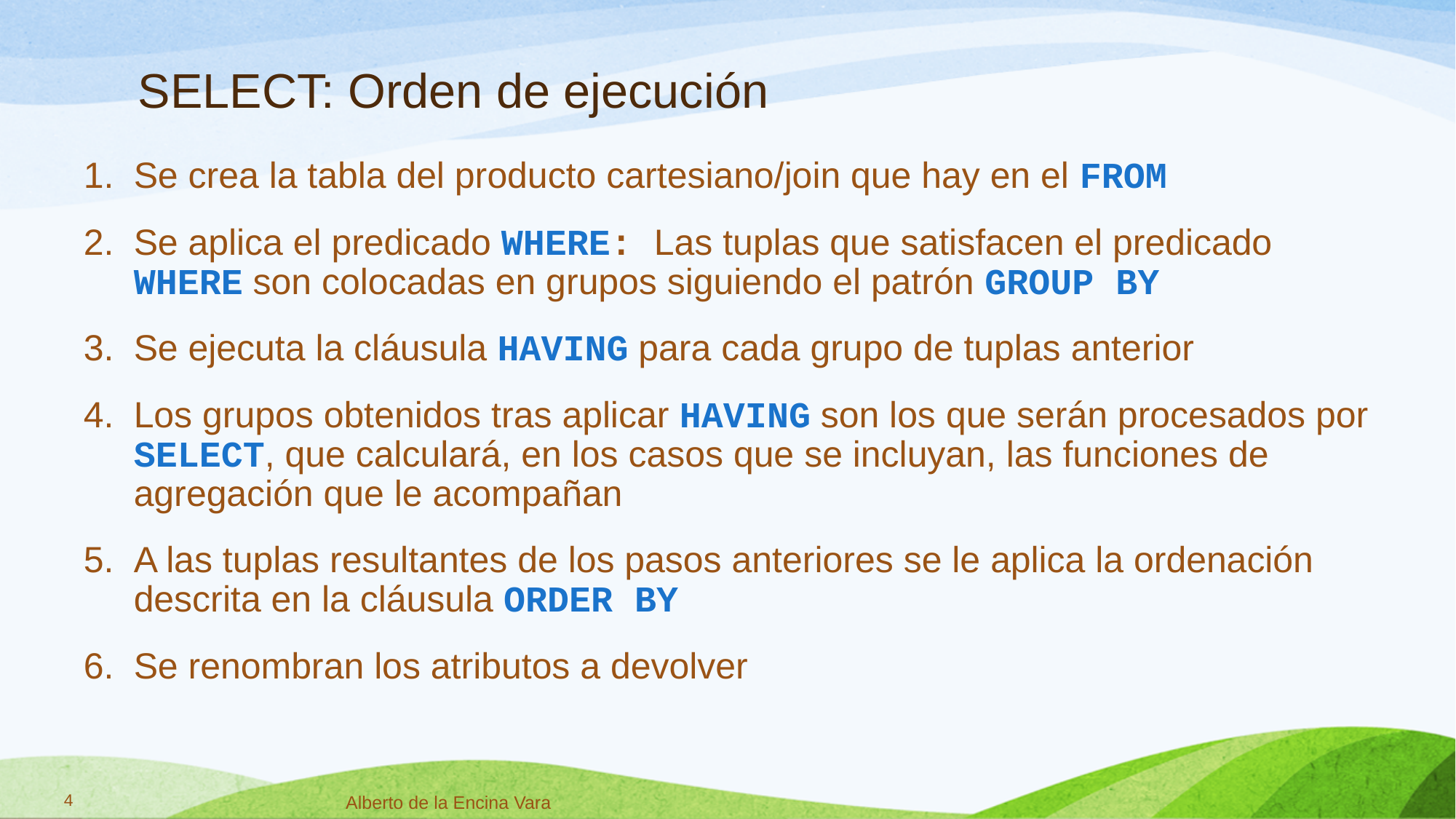

# SELECT: Orden de ejecución
Se crea la tabla del producto cartesiano/join que hay en el FROM
Se aplica el predicado WHERE: Las tuplas que satisfacen el predicado WHERE son colocadas en grupos siguiendo el patrón GROUP BY
Se ejecuta la cláusula HAVING para cada grupo de tuplas anterior
Los grupos obtenidos tras aplicar HAVING son los que serán procesados por SELECT, que calculará, en los casos que se incluyan, las funciones de agregación que le acompañan
A las tuplas resultantes de los pasos anteriores se le aplica la ordenación descrita en la cláusula ORDER BY
Se renombran los atributos a devolver

4
Alberto de la Encina Vara